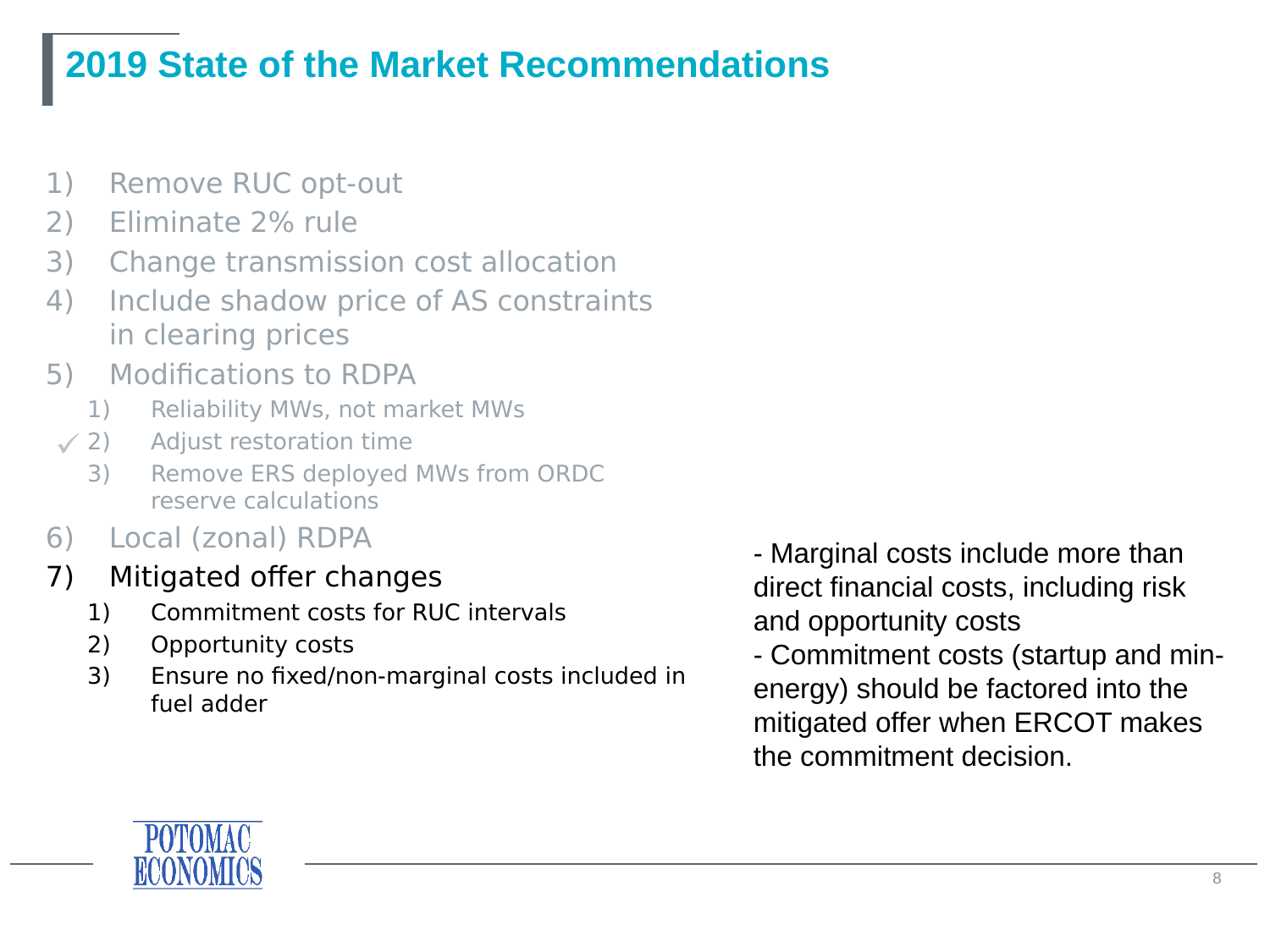

# 2019 State of the Market Recommendations
Remove RUC opt-out
Eliminate 2% rule
Change transmission cost allocation
Include shadow price of AS constraints in clearing prices
Modifications to RDPA
Reliability MWs, not market MWs
Adjust restoration time
Remove ERS deployed MWs from ORDC reserve calculations
Local (zonal) RDPA
Mitigated offer changes
Commitment costs for RUC intervals
Opportunity costs
Ensure no fixed/non-marginal costs included in fuel adder

- Marginal costs include more than direct financial costs, including risk and opportunity costs
- Commitment costs (startup and min-energy) should be factored into the mitigated offer when ERCOT makes the commitment decision.
8